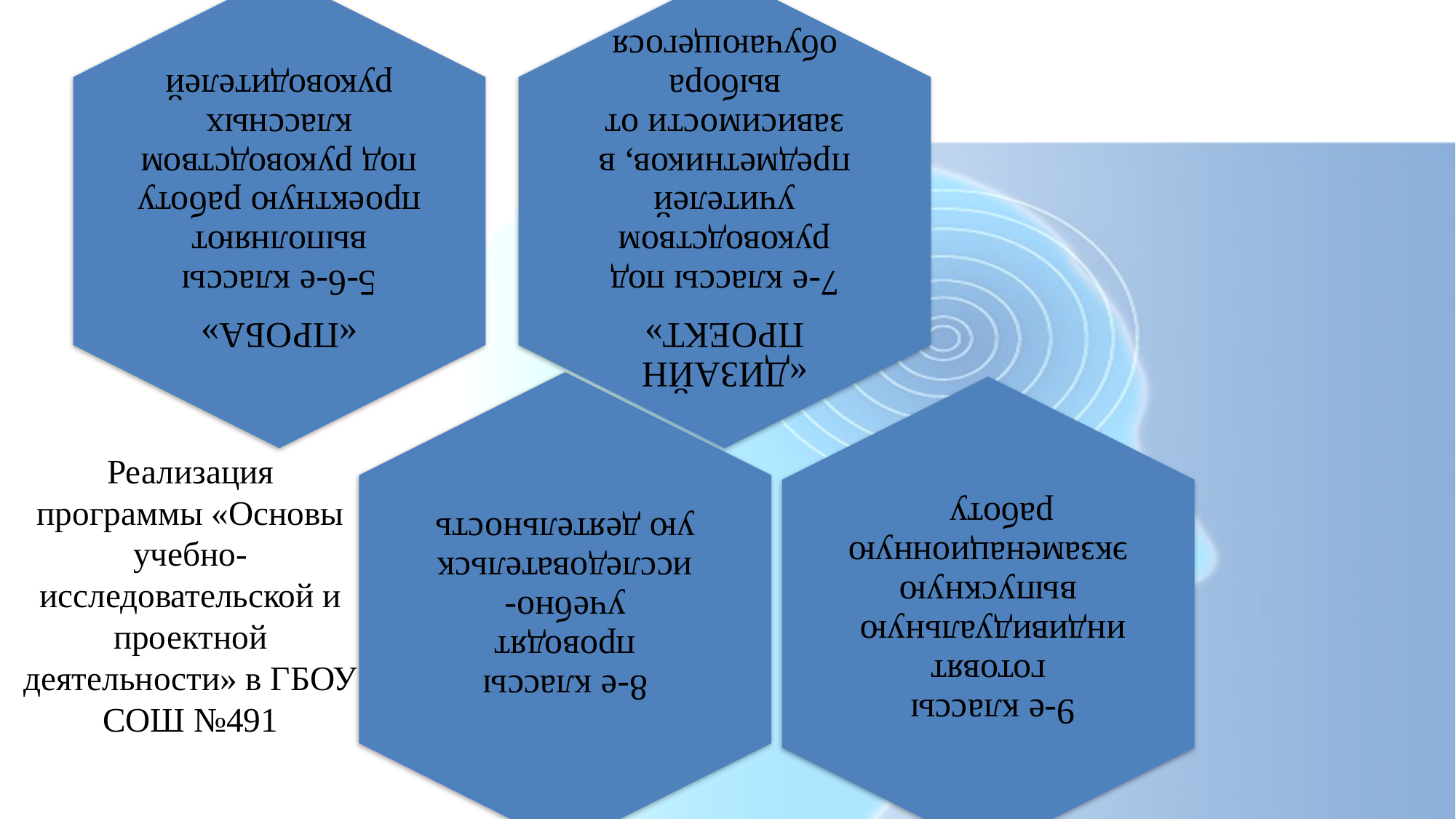

«ДИЗАЙН ПРОЕКТ»
7-е классы под руководством учителей предметников, в зависимости от выбора обучающегося

«ПРОБА»
5-6-е классы выполняют проектную работу под руководством классных руководителей
8-е классы проводят учебно-исследовательскую деятельность
9-е классы  готовят индивидуальную  выпускную экзаменационную работу
Реализация программы «Основы учебно-исследовательской и проектной деятельности» в ГБОУ СОШ №491